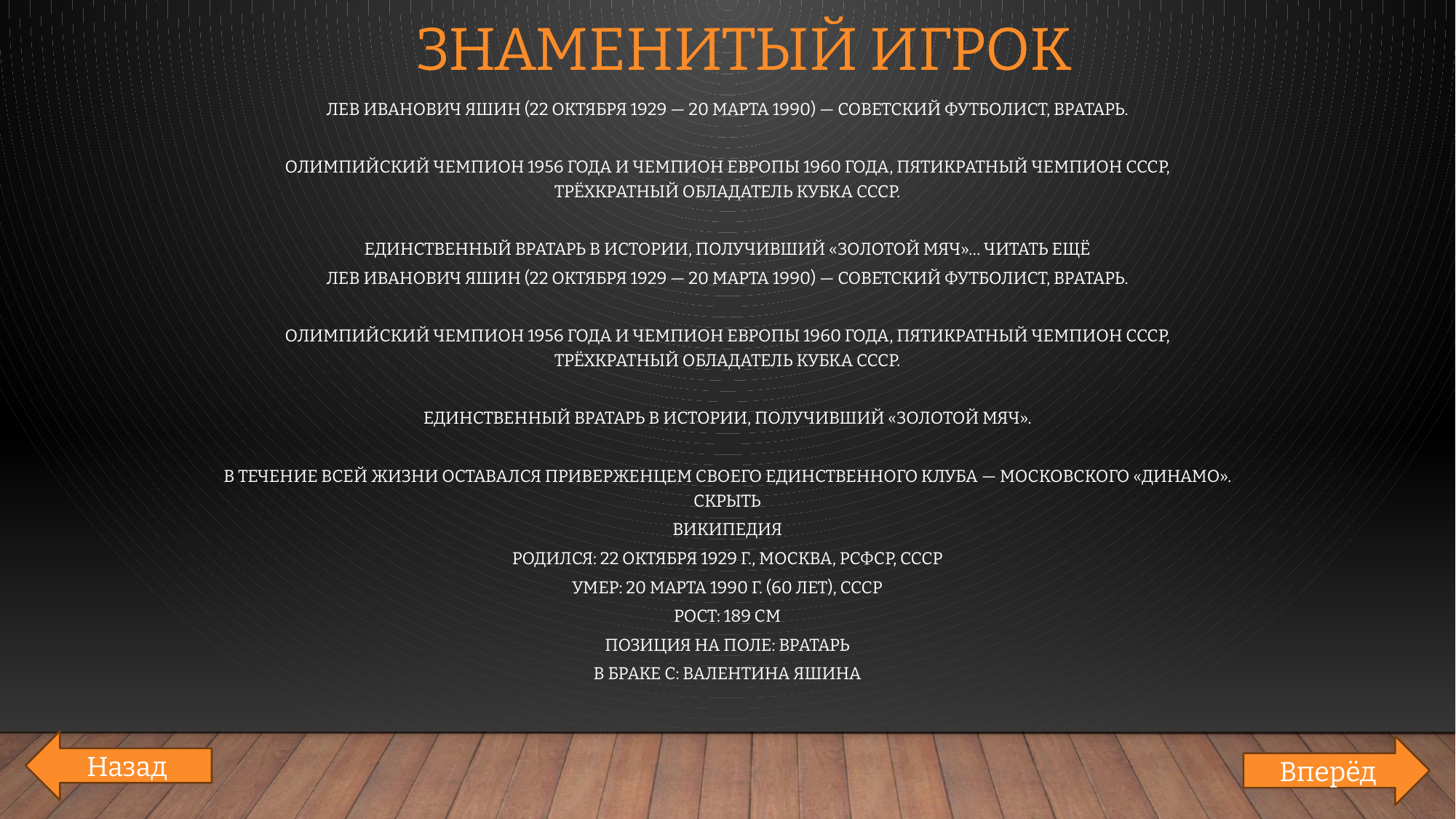

# Знаменитый игрок
Лев Иванович Яшин (22 октября 1929 — 20 марта 1990) — советский футболист, вратарь.

Олимпийский чемпион 1956 года и чемпион Европы 1960 года, пятикратный чемпион СССР, трёхкратный обладатель Кубка СССР.

Единственный вратарь в истории, получивший «Золотой мяч»… Читать ещё
Лев Иванович Яшин (22 октября 1929 — 20 марта 1990) — советский футболист, вратарь.

Олимпийский чемпион 1956 года и чемпион Европы 1960 года, пятикратный чемпион СССР, трёхкратный обладатель Кубка СССР.

Единственный вратарь в истории, получивший «Золотой мяч».

В течение всей жизни оставался приверженцем своего единственного клуба — московского «Динамо». Скрыть
Википедия
Родился: 22 октября 1929 г., Москва, РСФСР, СССР
Умер: 20 марта 1990 г. (60 лет), СССР
Рост: 189 см
Позиция на поле: вратарь
В браке с: Валентина Яшина

Назад
Вперёд